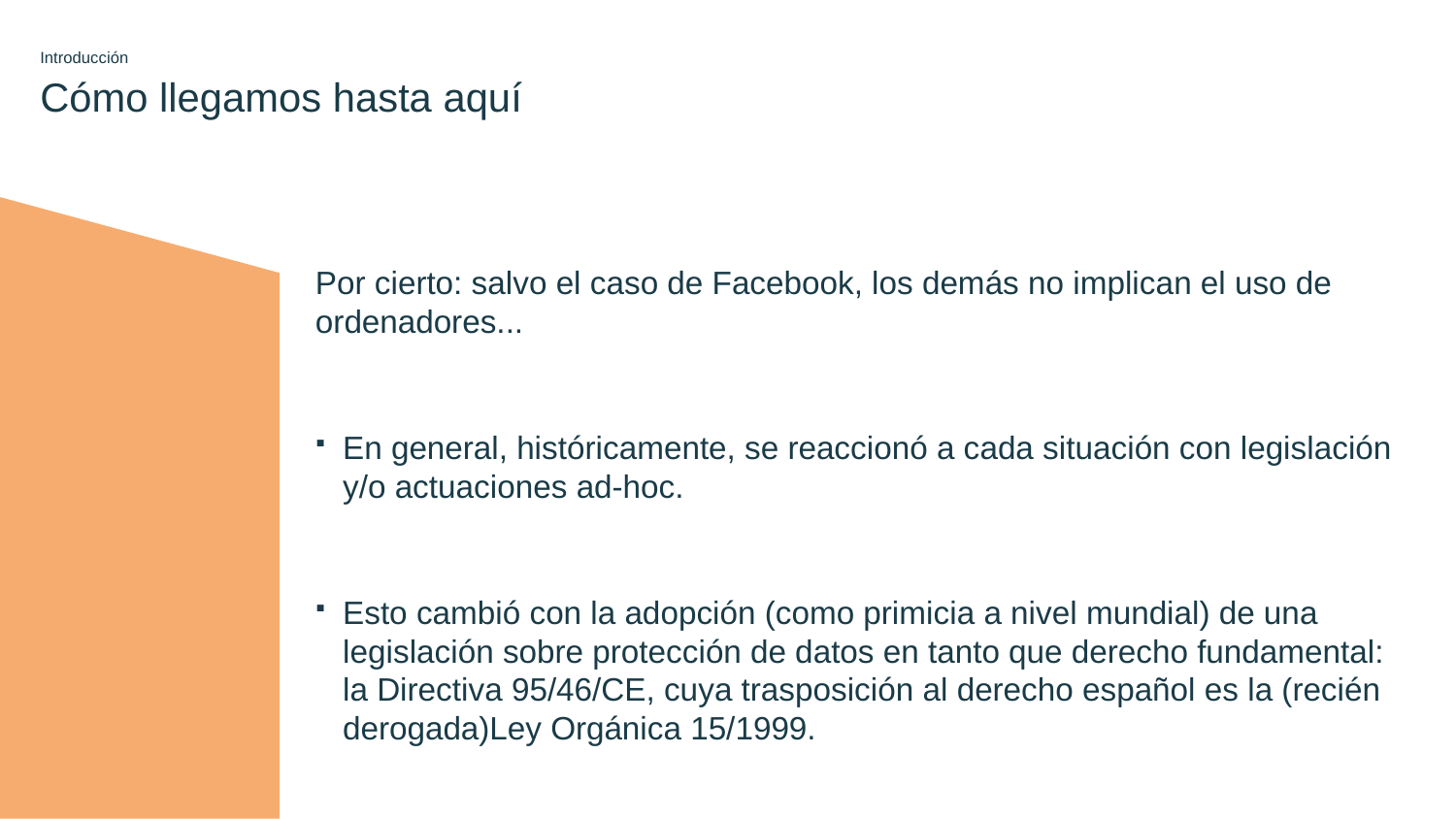

Introducción

# Cómo llegamos hasta aquí

Por cierto: salvo el caso de Facebook, los demás no implican el uso de ordenadores...

En general, históricamente, se reaccionó a cada situación con legislación y/o actuaciones ad-hoc.

Esto cambió con la adopción (como primicia a nivel mundial) de una legislación sobre protección de datos en tanto que derecho fundamental: la Directiva 95/46/CE, cuya trasposición al derecho español es la (recién derogada)Ley Orgánica 15/1999.